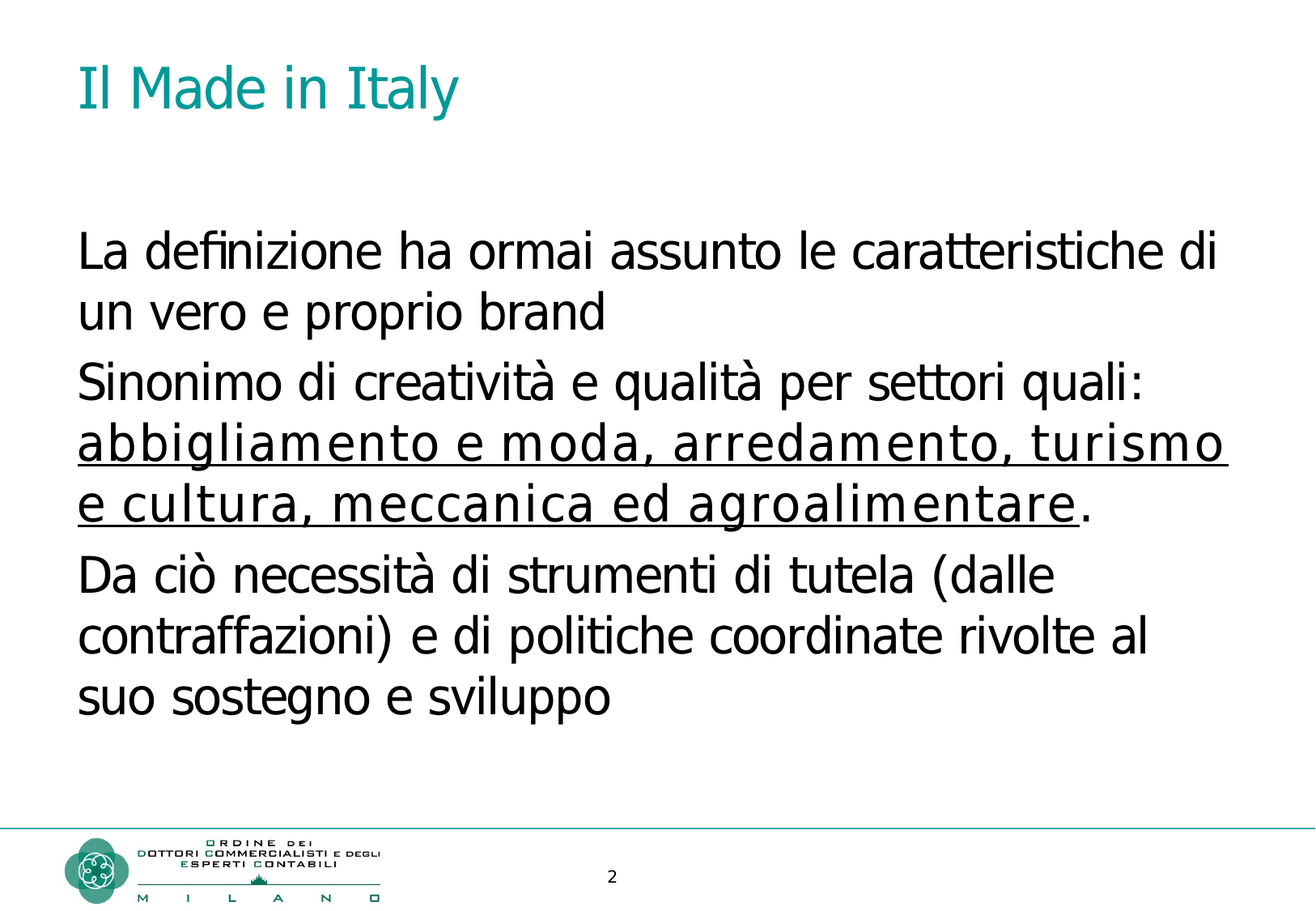

# Il Made in Italy
La definizione ha ormai assunto le caratteristiche di un vero e proprio brand
Sinonimo di creatività e qualità per settori quali: abbigliamento e moda, arredamento, turismo e cultura, meccanica ed agroalimentare.
Da ciò necessità di strumenti di tutela (dalle contraffazioni) e di politiche coordinate rivolte al suo sostegno e sviluppo